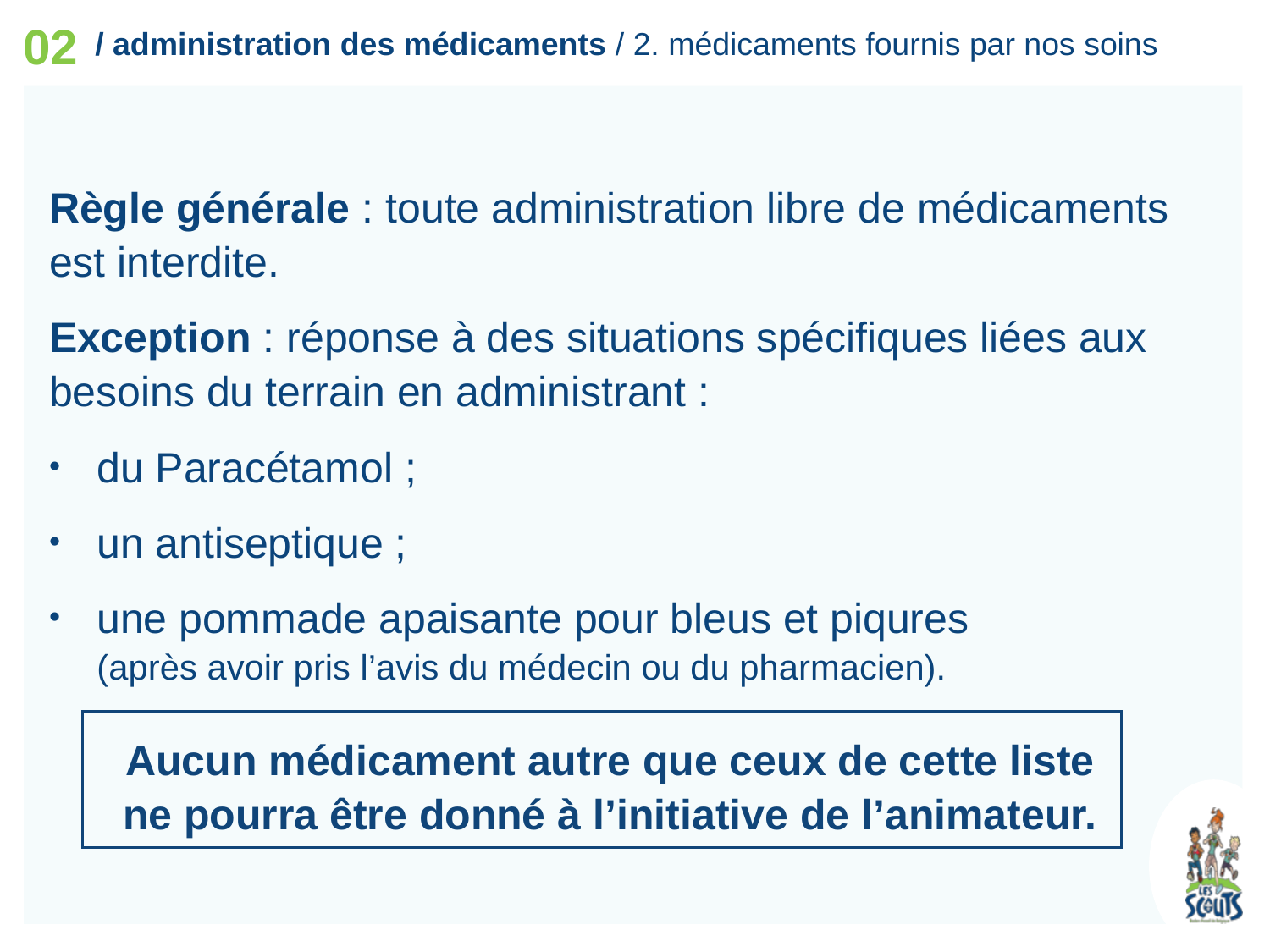

02
/ administration des médicaments / 2. médicaments fournis par nos soins
Règle générale : toute administration libre de médicaments est interdite.
Exception : réponse à des situations spécifiques liées aux besoins du terrain en administrant :
du Paracétamol ;
un antiseptique ;
une pommade apaisante pour bleus et piqures
(après avoir pris l’avis du médecin ou du pharmacien).
Aucun médicament autre que ceux de cette liste
ne pourra être donné à l’initiative de l’animateur.